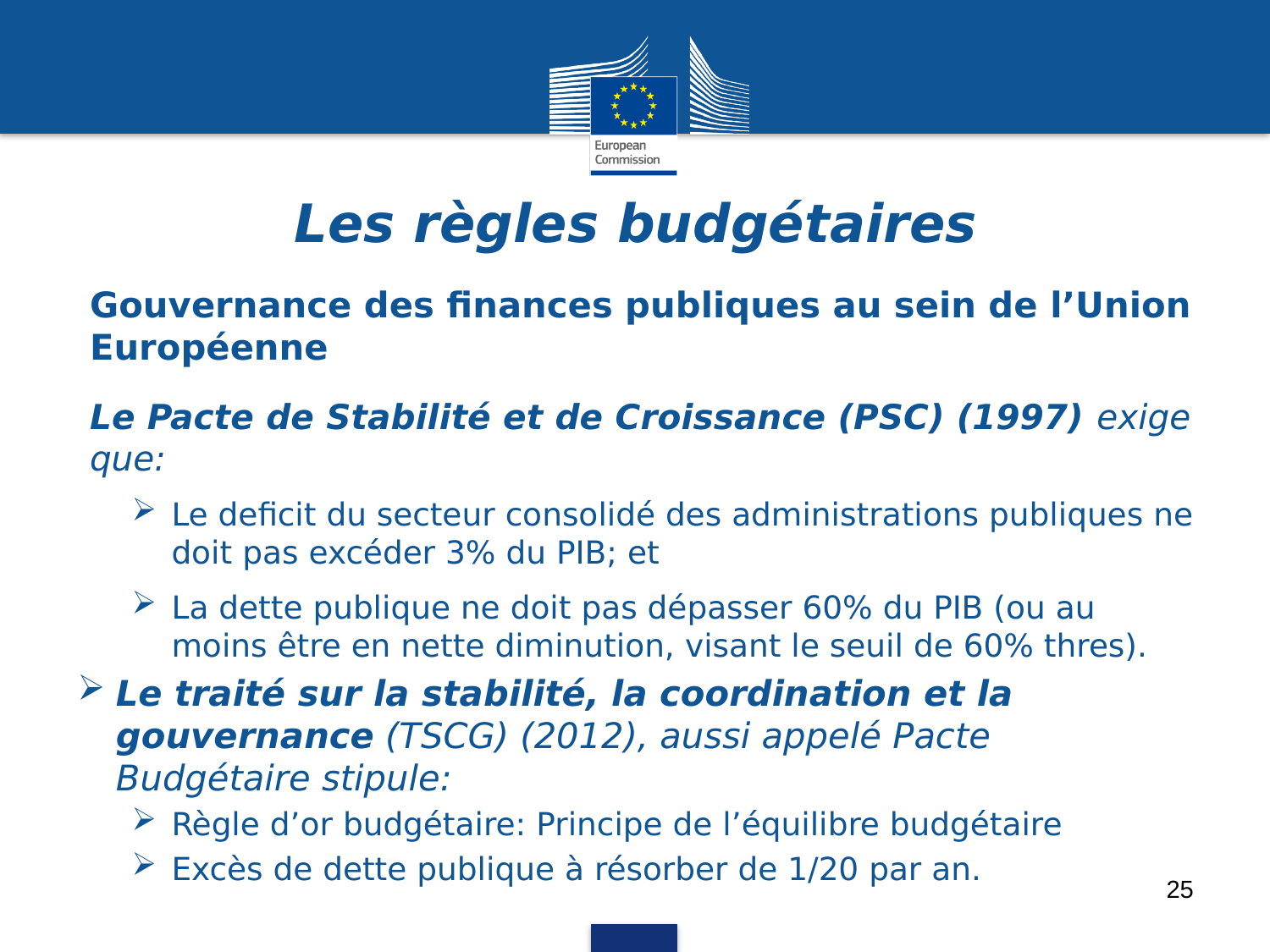

Les règles budgétaires
Gouvernance des finances publiques au sein de l’Union Européenne
Le Pacte de Stabilité et de Croissance (PSC) (1997) exige que:
Le deficit du secteur consolidé des administrations publiques ne doit pas excéder 3% du PIB; et
La dette publique ne doit pas dépasser 60% du PIB (ou au moins être en nette diminution, visant le seuil de 60% thres).
Le traité sur la stabilité, la coordination et la gouvernance (TSCG) (2012), aussi appelé Pacte Budgétaire stipule:
Règle d’or budgétaire: Principe de l’équilibre budgétaire
Excès de dette publique à résorber de 1/20 par an.
25